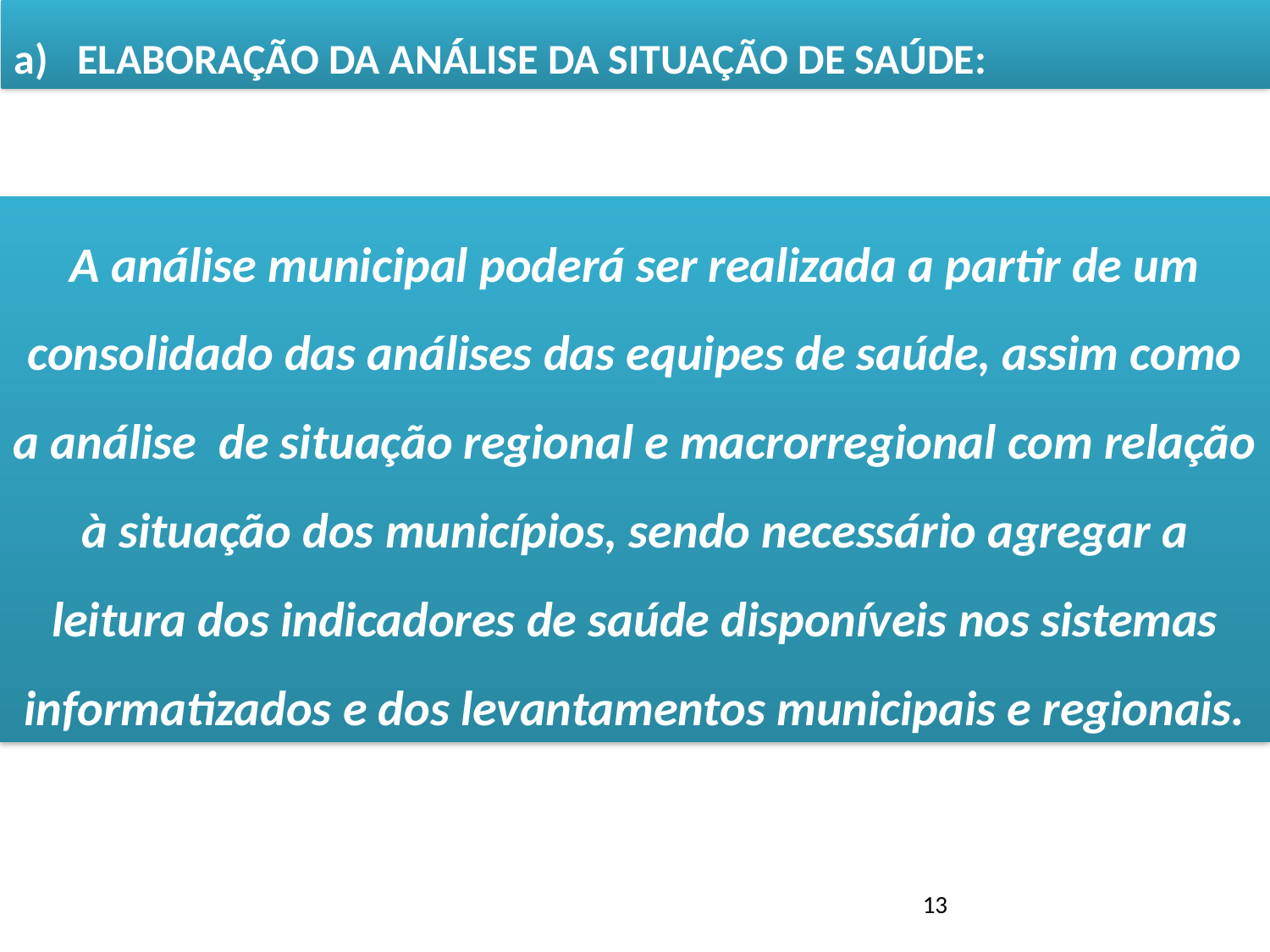

ELABORAÇÃO DA ANÁLISE DA SITUAÇÃO DE SAÚDE:
A análise municipal poderá ser realizada a partir de um consolidado das análises das equipes de saúde, assim como a análise  de situação regional e macrorregional com relação à situação dos municípios, sendo necessário agregar a leitura dos indicadores de saúde disponíveis nos sistemas informatizados e dos levantamentos municipais e regionais.
13